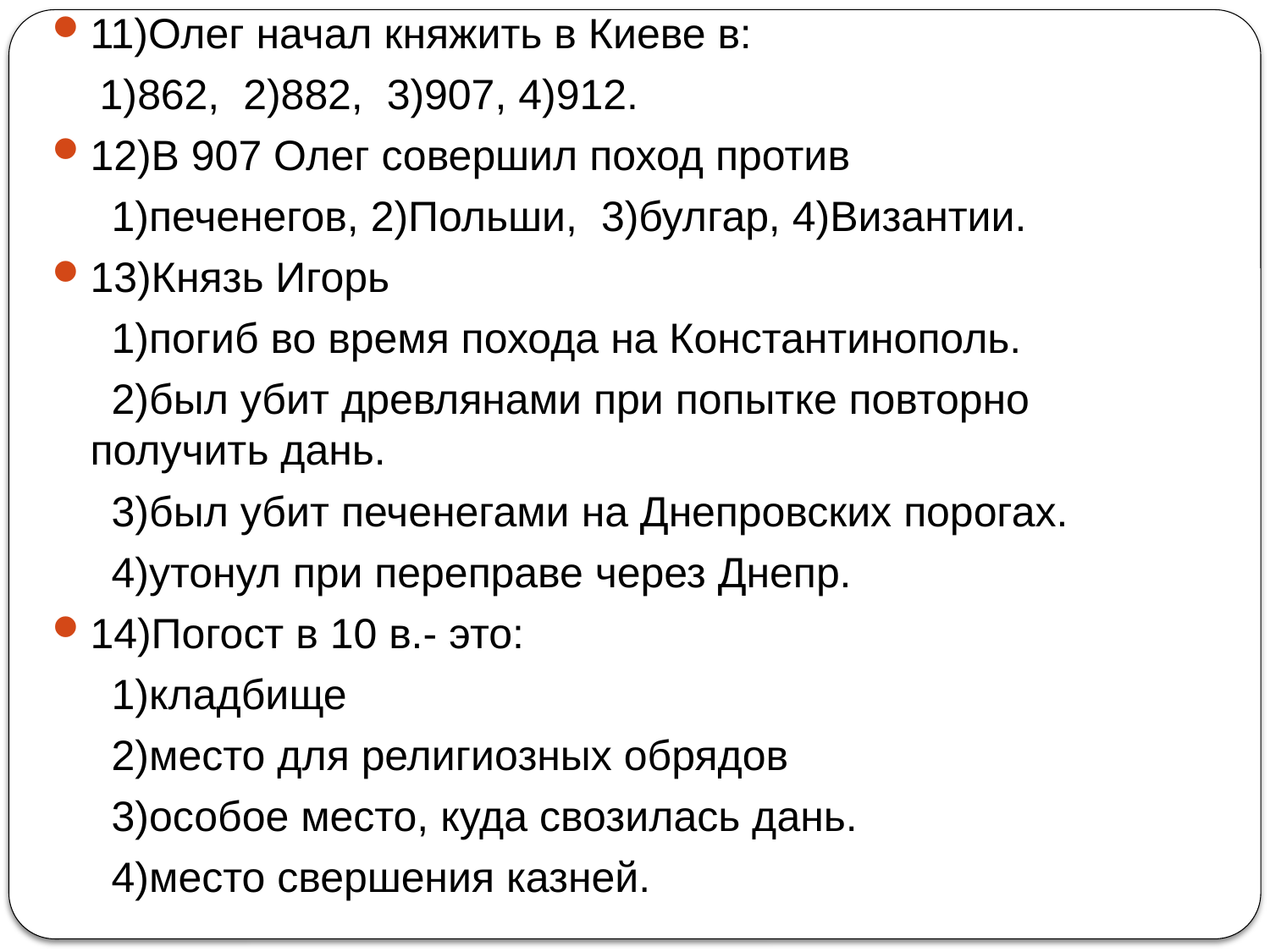

11)Олег начал княжить в Киеве в:
    1)862,  2)882,  3)907, 4)912.
12)В 907 Олег совершил поход против
     1)печенегов, 2)Польши,  3)булгар, 4)Византии.
13)Князь Игорь
     1)погиб во время похода на Константинополь.
     2)был убит древлянами при попытке повторно получить дань.
     3)был убит печенегами на Днепровских порогах.
     4)утонул при переправе через Днепр.
14)Погост в 10 в.- это:
     1)кладбище
     2)место для религиозных обрядов
     3)особое место, куда свозилась дань.
     4)место свершения казней.